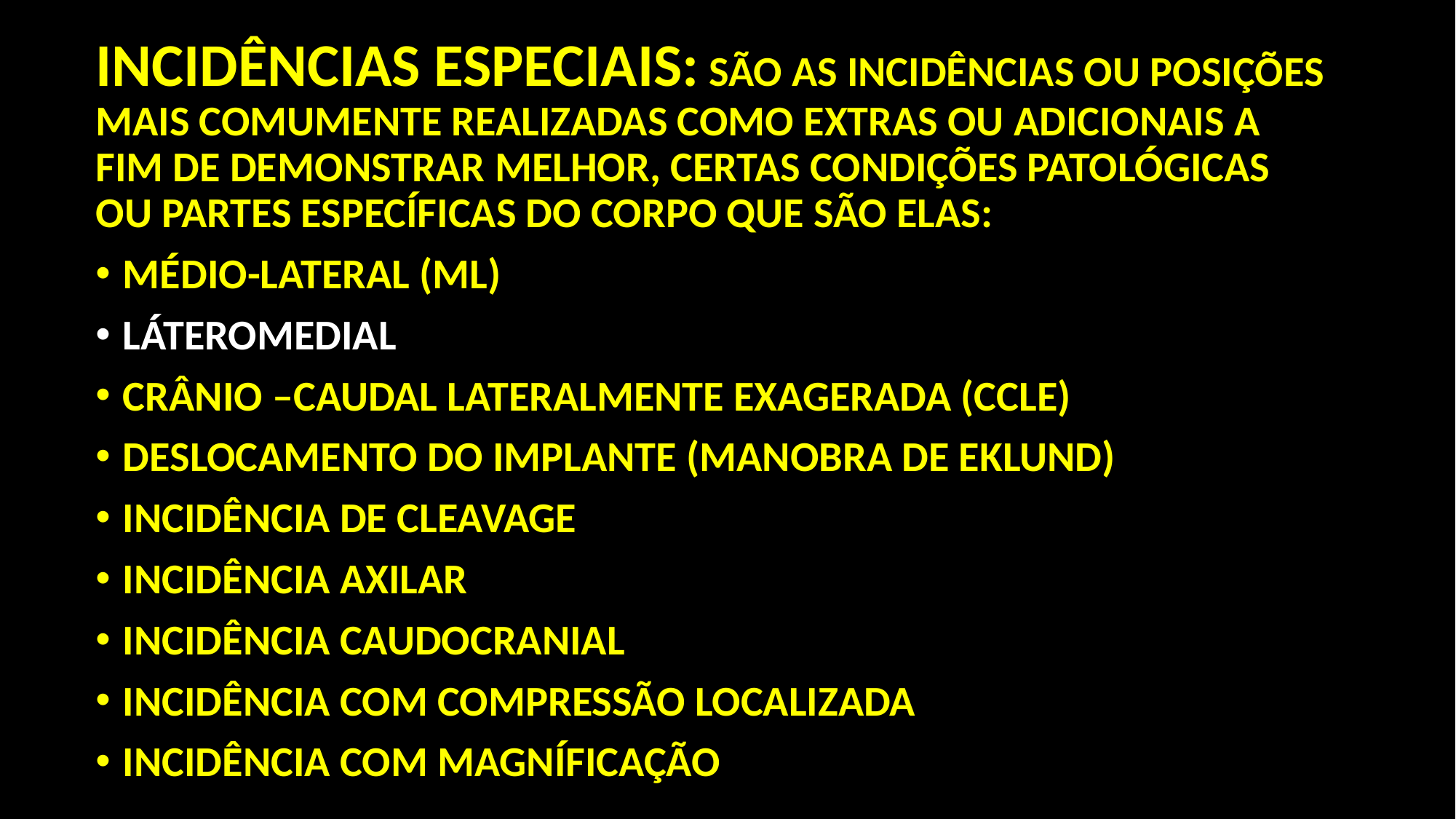

INCIDÊNCIAS ESPECIAIS: SÃO AS INCIDÊNCIAS OU POSIÇÕES MAIS COMUMENTE REALIZADAS COMO EXTRAS OU ADICIONAIS A FIM DE DEMONSTRAR MELHOR, CERTAS CONDIÇÕES PATOLÓGICAS OU PARTES ESPECÍFICAS DO CORPO QUE SÃO ELAS:
MÉDIO-LATERAL (ML)
LÁTEROMEDIAL
CRÂNIO –CAUDAL LATERALMENTE EXAGERADA (CCLE)
DESLOCAMENTO DO IMPLANTE (MANOBRA DE EKLUND)
INCIDÊNCIA DE CLEAVAGE
INCIDÊNCIA AXILAR
INCIDÊNCIA CAUDOCRANIAL
INCIDÊNCIA COM COMPRESSÃO LOCALIZADA
INCIDÊNCIA COM MAGNÍFICAÇÃO